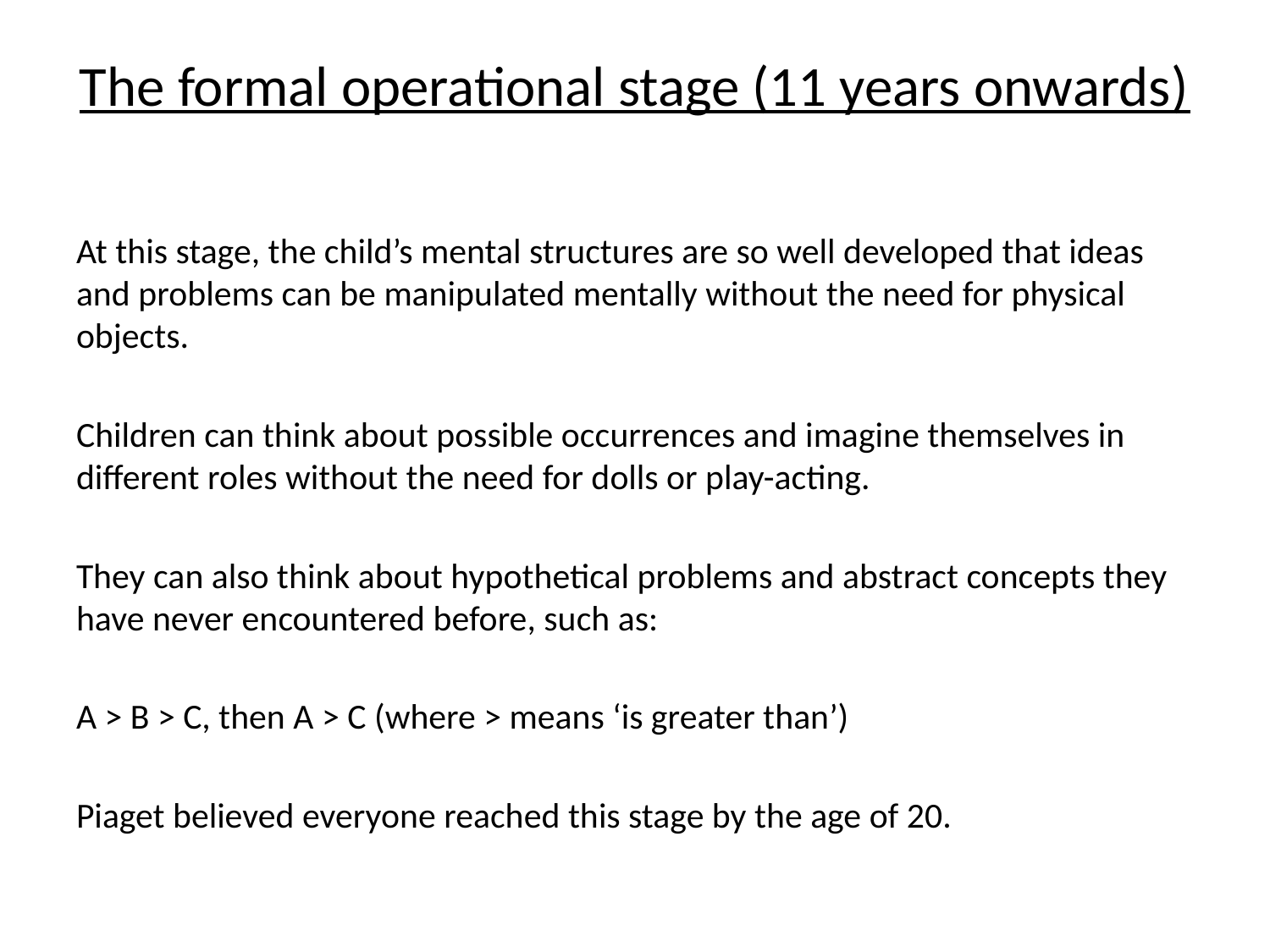

# The formal operational stage (11 years onwards)
At this stage, the child’s mental structures are so well developed that ideas and problems can be manipulated mentally without the need for physical objects.

Children can think about possible occurrences and imagine themselves in different roles without the need for dolls or play-acting.

They can also think about hypothetical problems and abstract concepts they have never encountered before, such as:

A > B > C, then A > C (where > means ‘is greater than’)

Piaget believed everyone reached this stage by the age of 20.